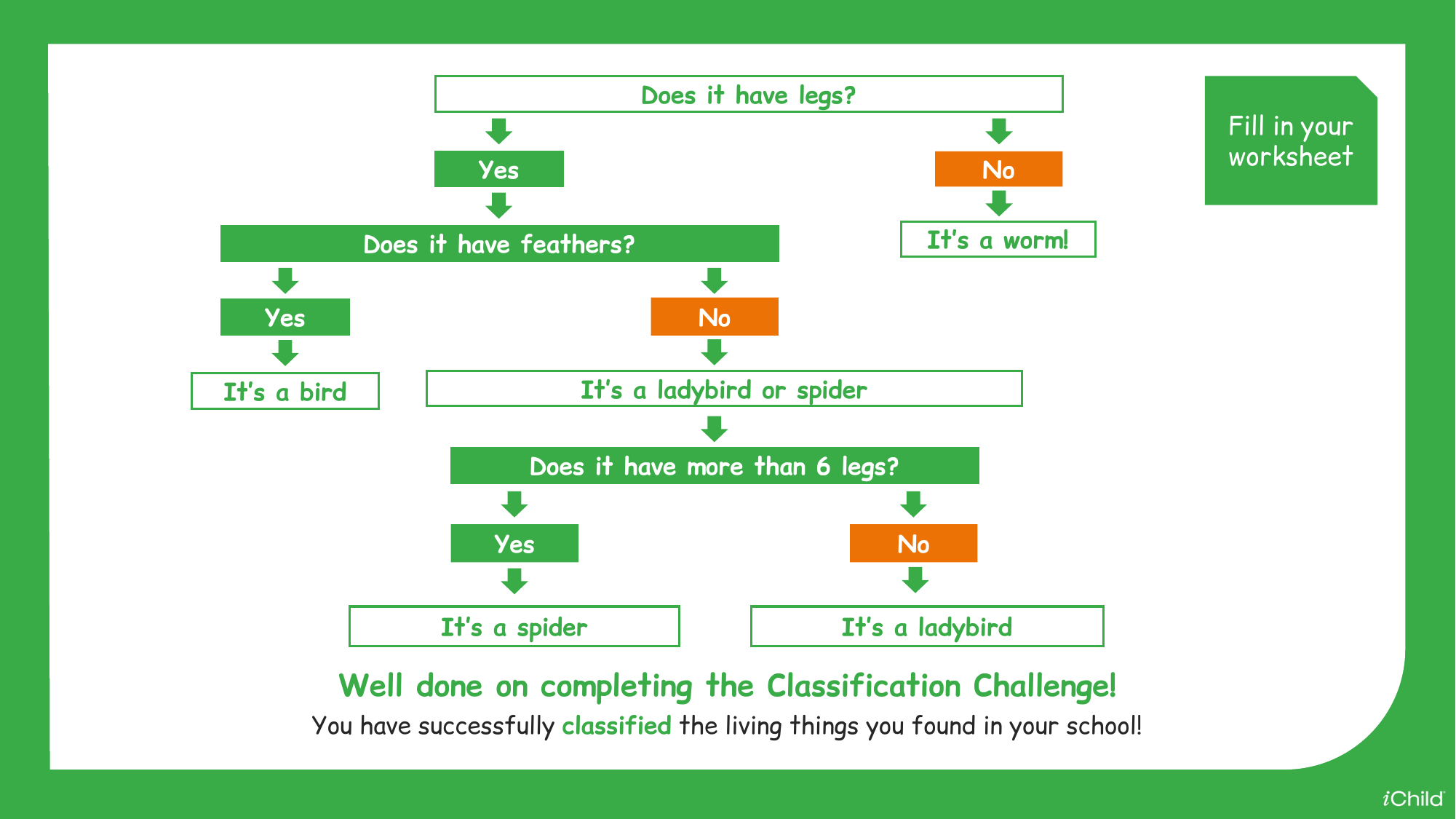

Does it have legs?

Fill in your worksheet

Yes
No

It’s a worm!
Does it have feathers?

No
Yes

It’s a ladybird or spider
It’s a bird

Does it have more than 6 legs?

Yes
No

It’s a spider
It’s a ladybird
Well done on completing the Classification Challenge!
You have successfully classified the living things you found in your school!